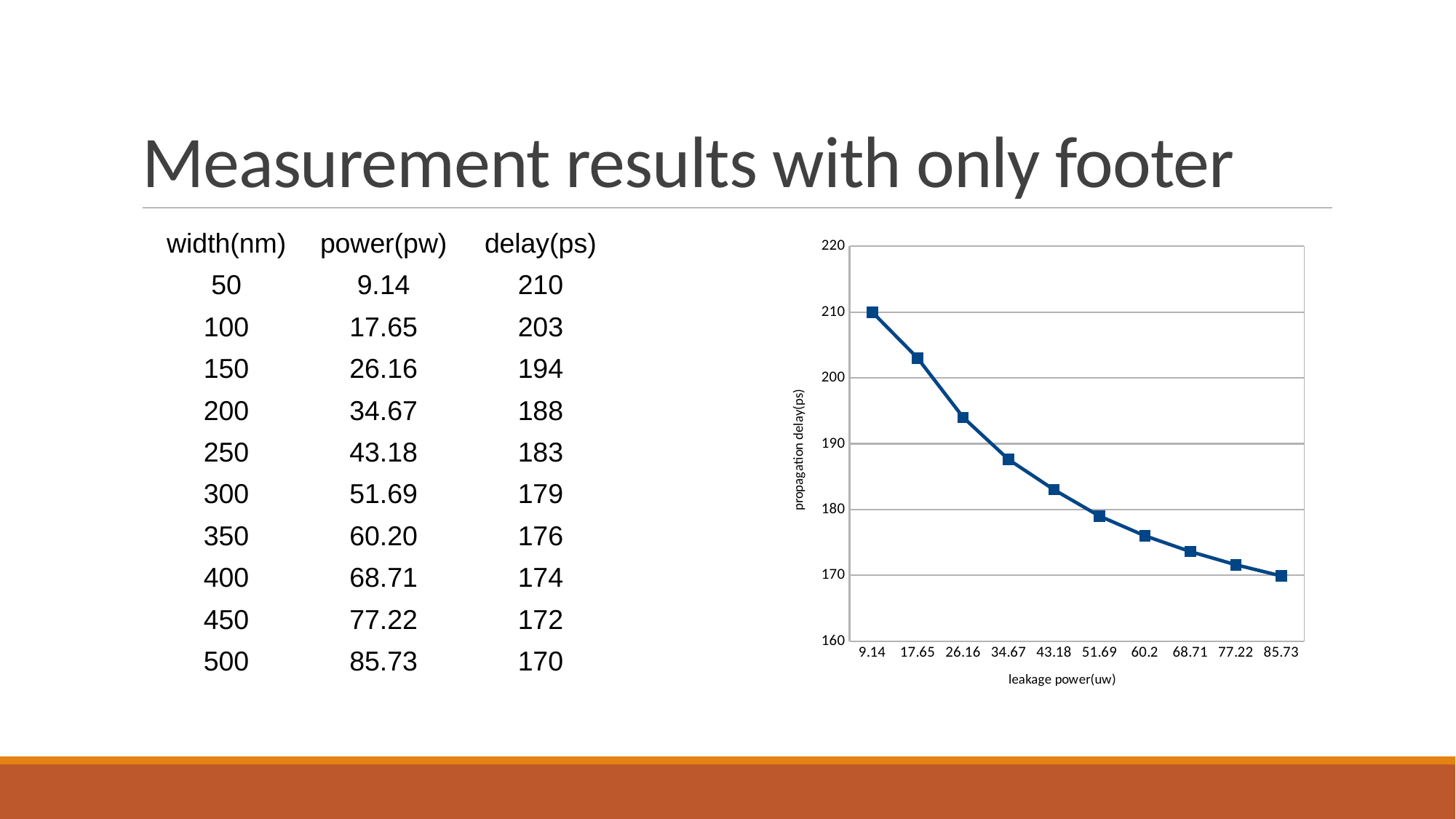

# Measurement results with only footer
| width(nm) | power(pw) | delay(ps) |
| --- | --- | --- |
| 50 | 9.14 | 210 |
| 100 | 17.65 | 203 |
| 150 | 26.16 | 194 |
| 200 | 34.67 | 188 |
| 250 | 43.18 | 183 |
| 300 | 51.69 | 179 |
| 350 | 60.20 | 176 |
| 400 | 68.71 | 174 |
| 450 | 77.22 | 172 |
| 500 | 85.73 | 170 |

### Chart

| Category |  |
|---|---|
| 9.14 | 210.0 |
| 17.649999999999999 | 203.0 |
| 26.16 | 194.0 |
| 34.67 | 187.6 |
| 43.18 | 183.0 |
| 51.69 | 179.0 |
| 60.2 | 176.0 |
| 68.709999999999994 | 173.6 |
| 77.22 | 171.6 |
| 85.73 | 169.9 |